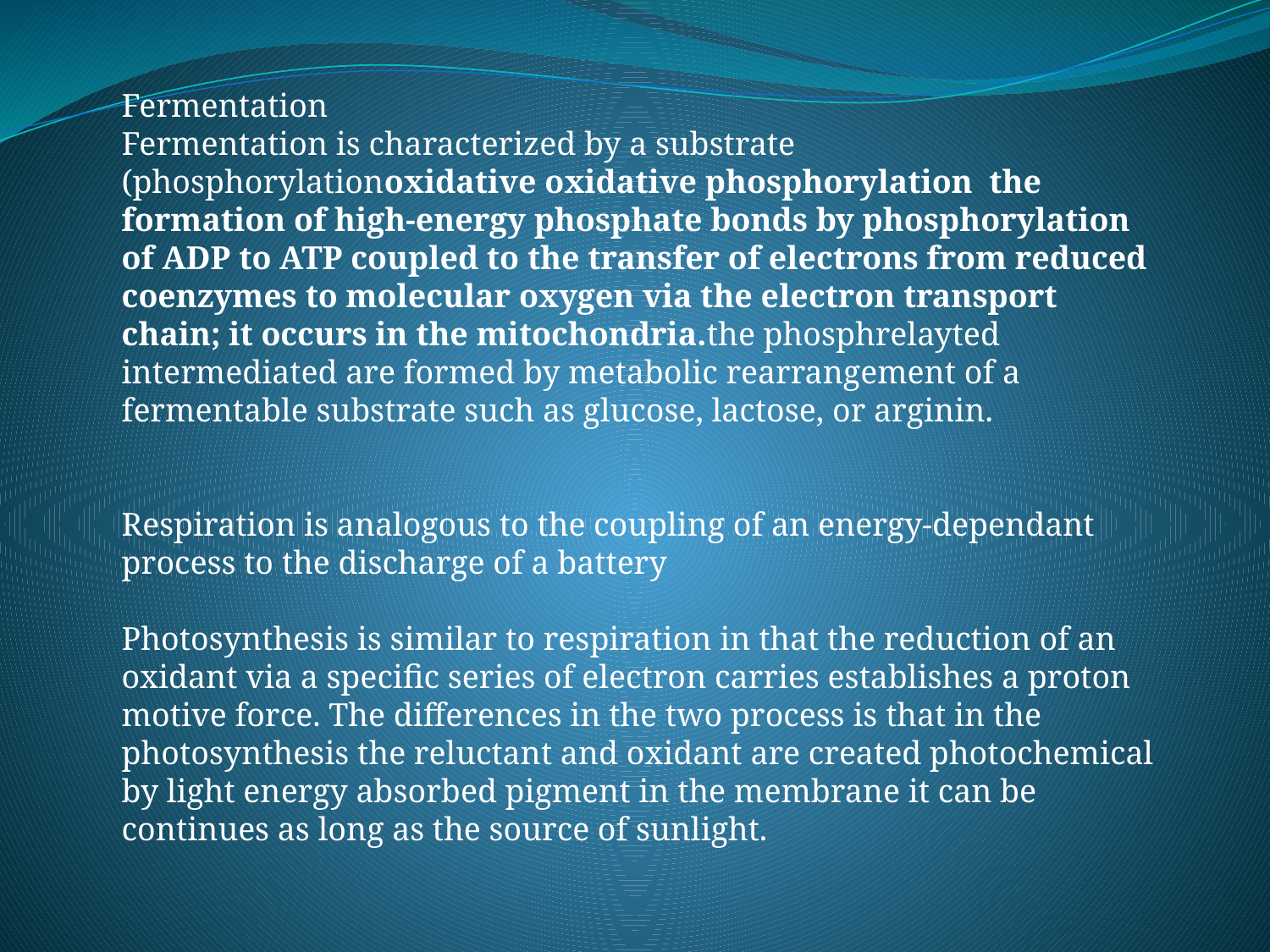

Fermentation
Fermentation is characterized by a substrate (phosphorylationoxidative oxidative phosphorylation  the formation of high-energy phosphate bonds by phosphorylation of ADP to ATP coupled to the transfer of electrons from reduced coenzymes to molecular oxygen via the electron transport chain; it occurs in the mitochondria.the phosphrelayted intermediated are formed by metabolic rearrangement of a fermentable substrate such as glucose, lactose, or arginin.

Respiration is analogous to the coupling of an energy-dependant process to the discharge of a battery

Photosynthesis is similar to respiration in that the reduction of an oxidant via a specific series of electron carries establishes a proton motive force. The differences in the two process is that in the photosynthesis the reluctant and oxidant are created photochemical by light energy absorbed pigment in the membrane it can be continues as long as the source of sunlight.